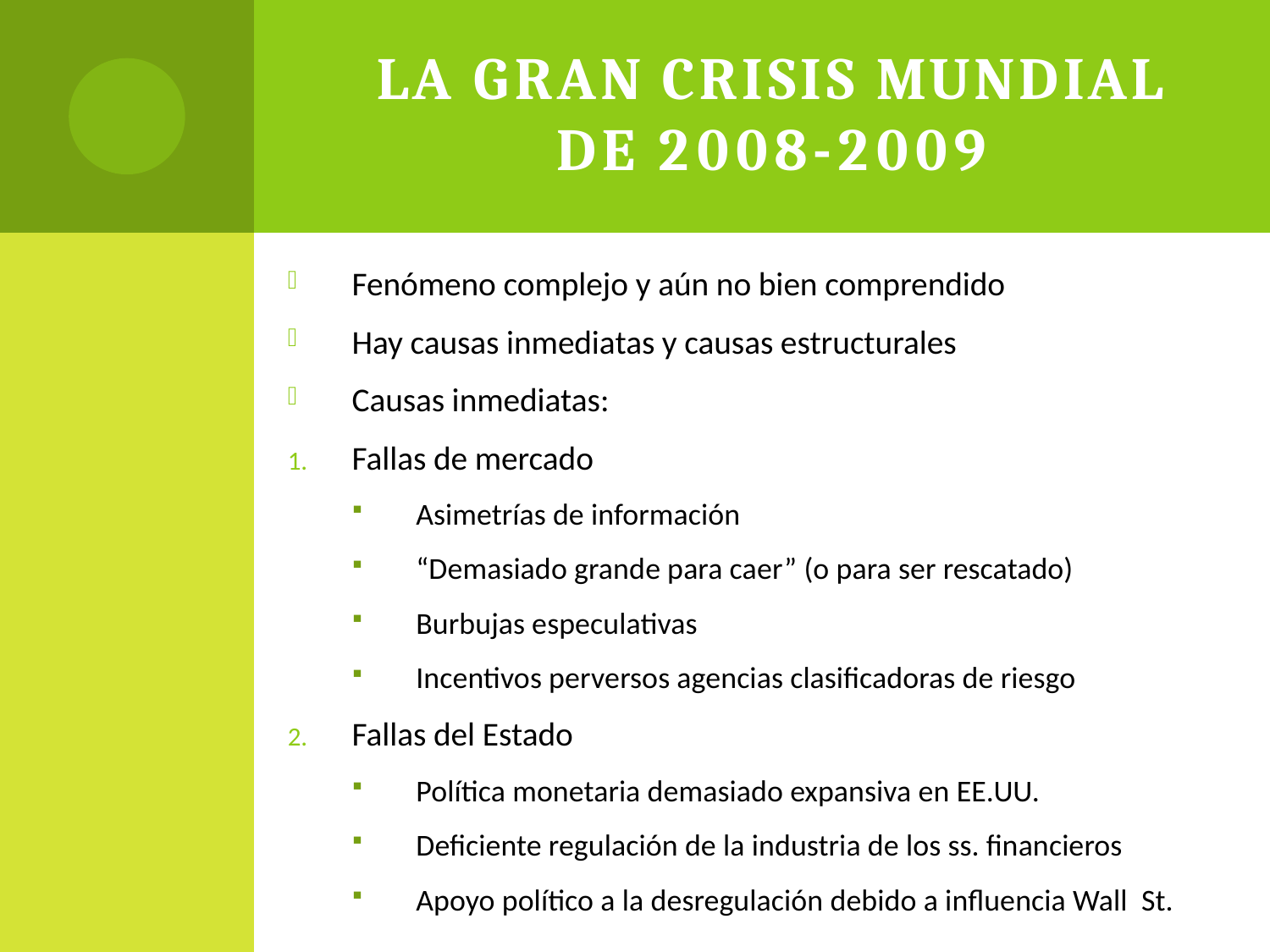

# La gran crisis mundial de 2008-2009
Fenómeno complejo y aún no bien comprendido
Hay causas inmediatas y causas estructurales
Causas inmediatas:
Fallas de mercado
Asimetrías de información
“Demasiado grande para caer” (o para ser rescatado)
Burbujas especulativas
Incentivos perversos agencias clasificadoras de riesgo
Fallas del Estado
Política monetaria demasiado expansiva en EE.UU.
Deficiente regulación de la industria de los ss. financieros
Apoyo político a la desregulación debido a influencia Wall  St.